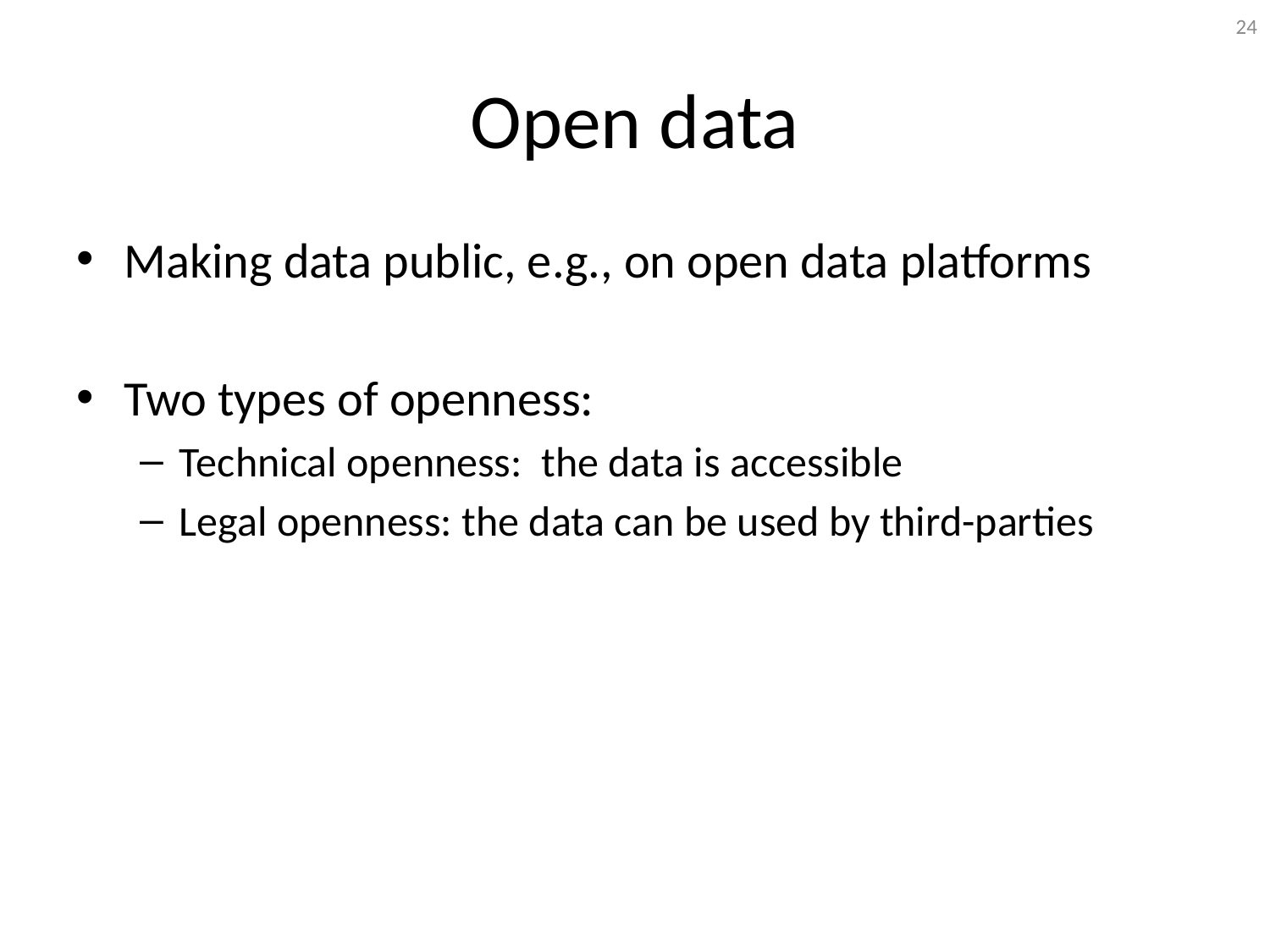

24
# Open data
Making data public, e.g., on open data platforms

Two types of openness:
Technical openness:  the data is accessible
Legal openness: the data can be used by third-parties